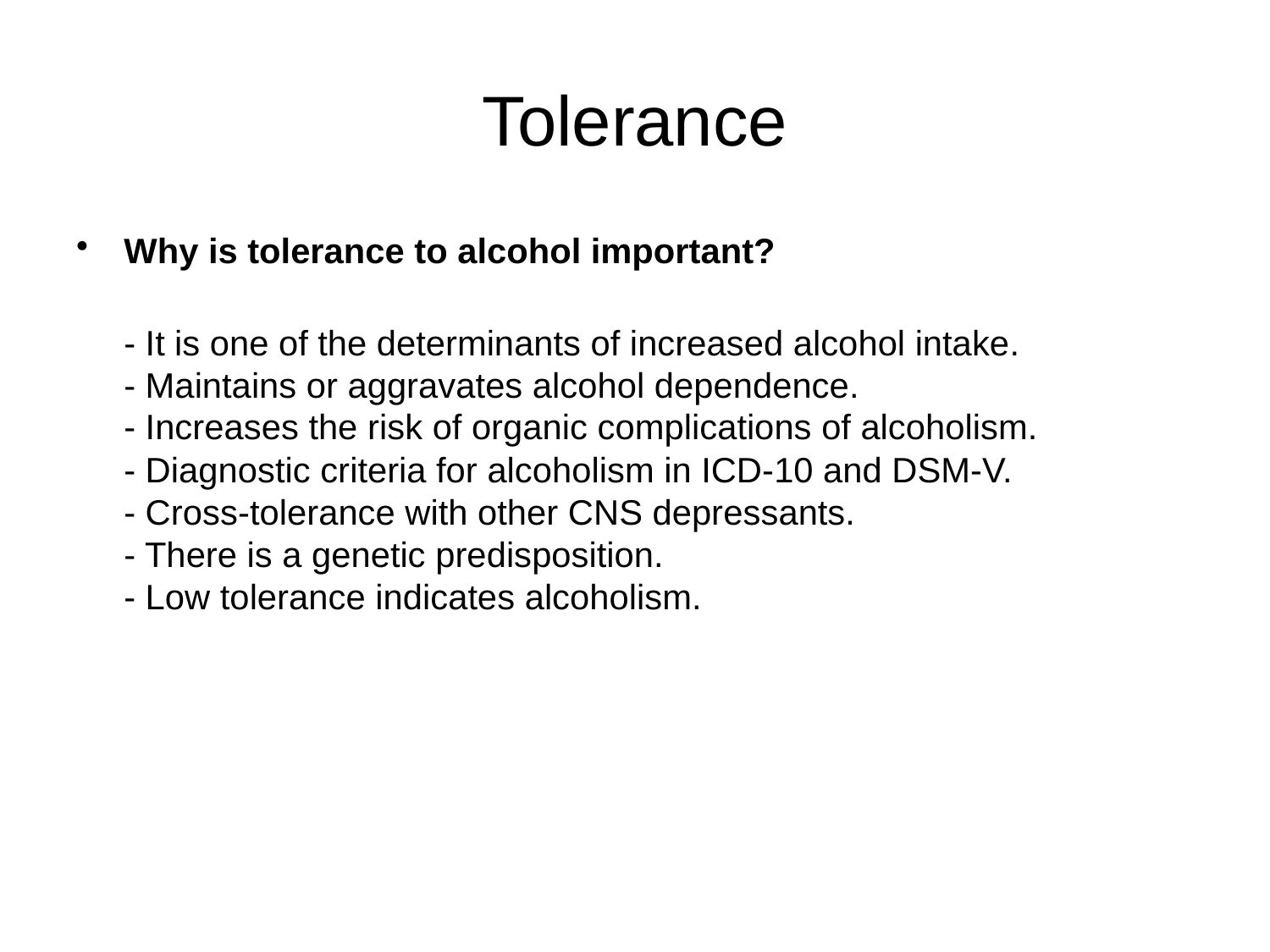

# Tolerance
Why is tolerance to alcohol important?
- It is one of the determinants of increased alcohol intake.
- Maintains or aggravates alcohol dependence.
- Increases the risk of organic complications of alcoholism.
- Diagnostic criteria for alcoholism in ICD-10 and DSM-V.
- Cross-tolerance with other CNS depressants.
- There is a genetic predisposition.
- Low tolerance indicates alcoholism.